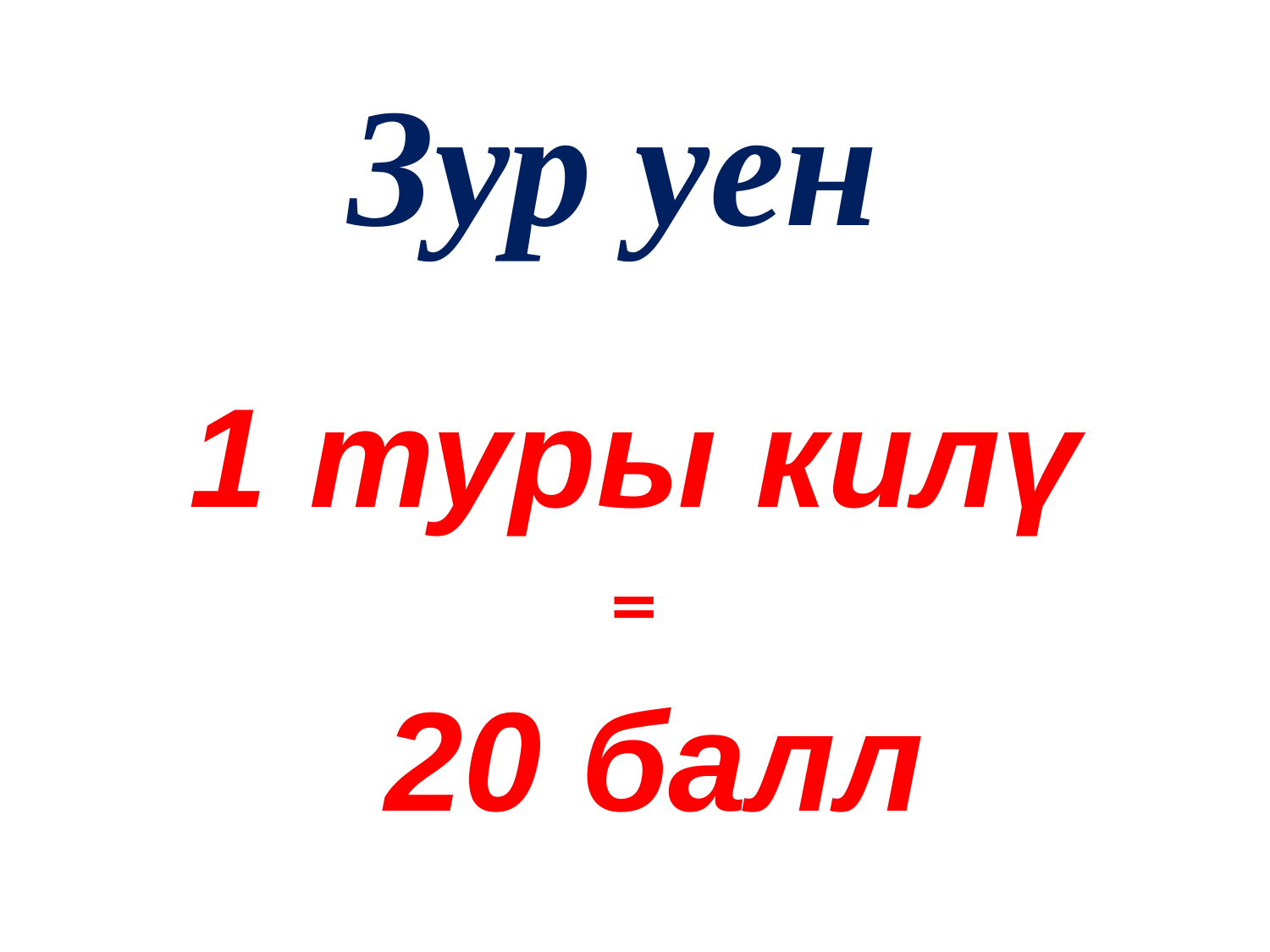

Зур уен

1 туры килү
=
 20 балл